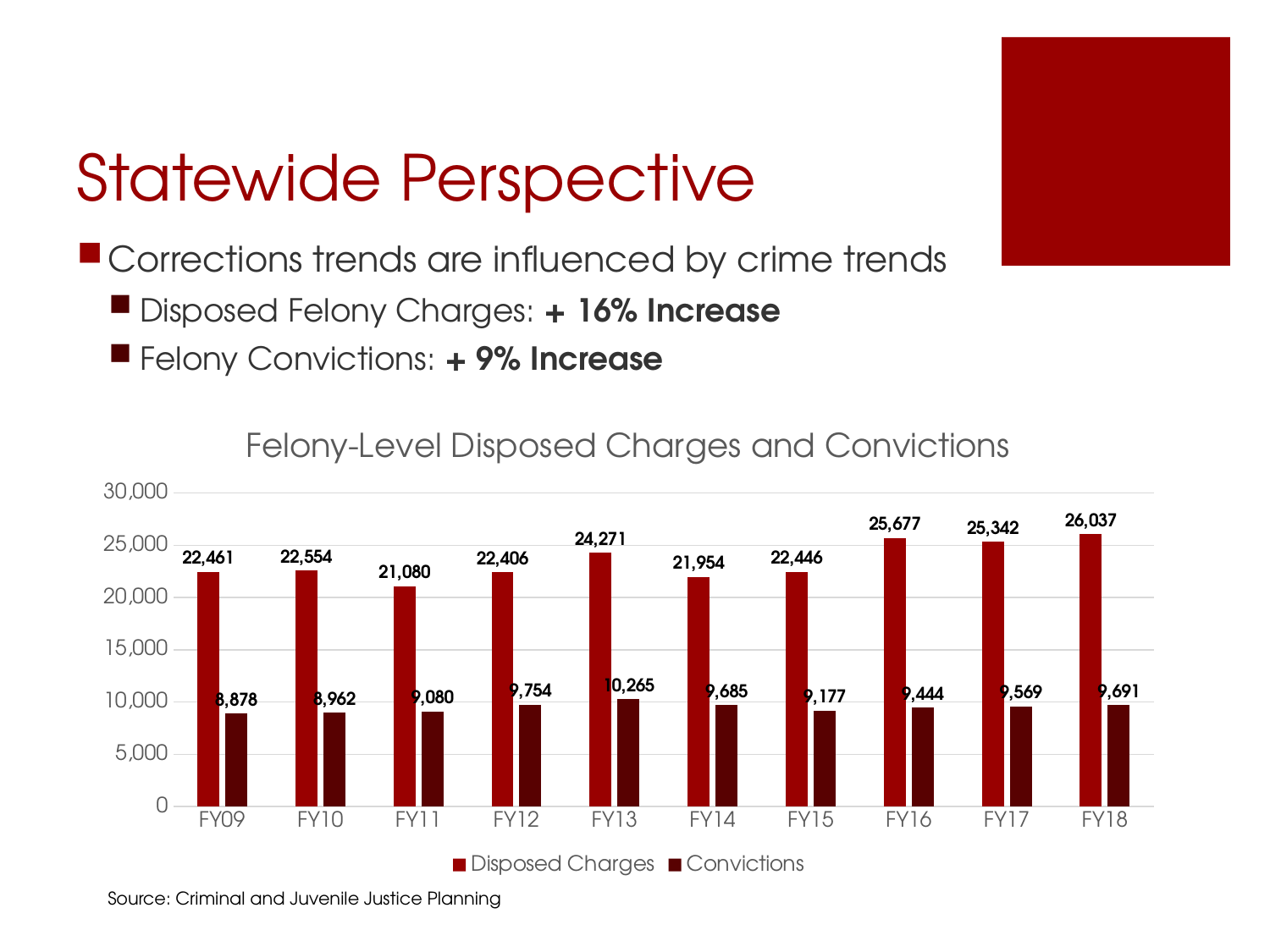

# Statewide Perspective
Corrections trends are influenced by crime trends
Disposed Felony Charges: + 16% Increase
Felony Convictions: + 9% Increase

### Chart: Felony-Level Disposed Charges and Convictions

| Category | Disposed Charges | Convictions |
|---|---|---|
| FY09 | 22461.0 | 8878.0 |
| FY10 | 22554.0 | 8962.0 |
| FY11 | 21080.0 | 9080.0 |
| FY12 | 22406.0 | 9754.0 |
| FY13 | 24271.0 | 10265.0 |
| FY14 | 21954.0 | 9685.0 |
| FY15 | 22446.0 | 9177.0 |
| FY16 | 25677.0 | 9444.0 |
| FY17 | 25342.0 | 9569.0 |
| FY18 | 26037.0 | 9691.0 |
Source: Criminal and Juvenile Justice Planning